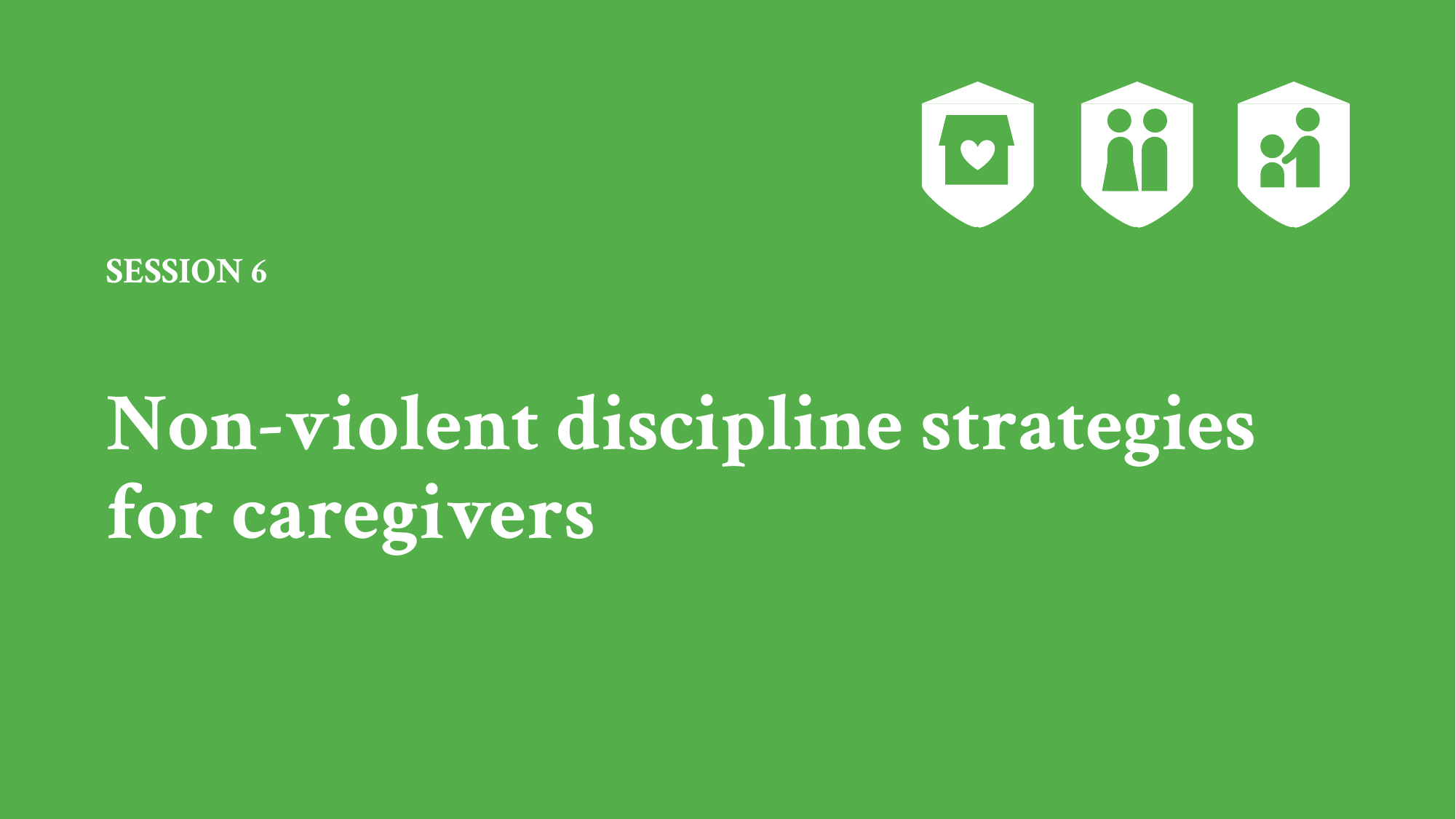

# SESSION 6 Non-violent discipline strategies for caregivers